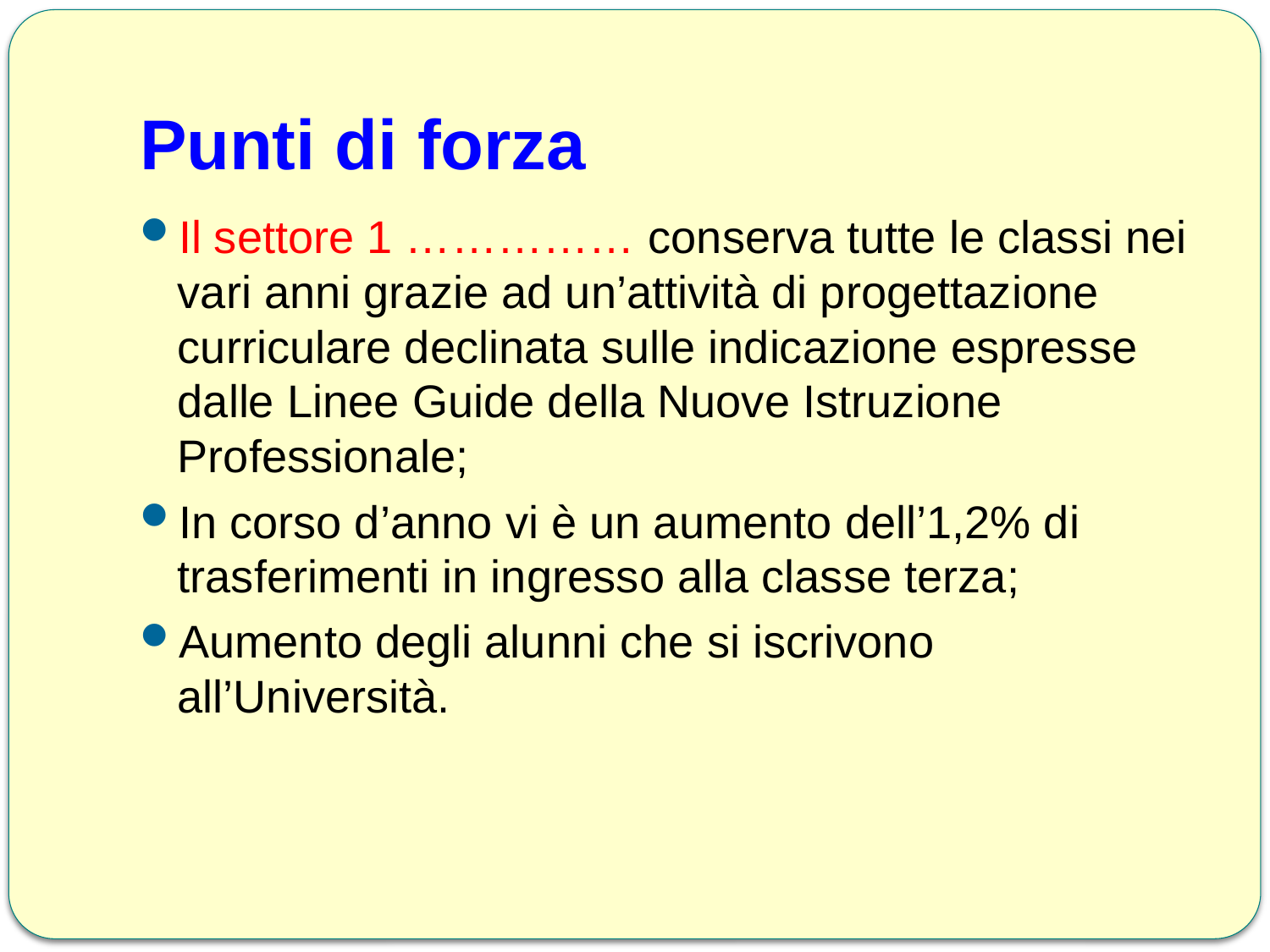

# Punti di forza
Il settore 1 …………… conserva tutte le classi nei vari anni grazie ad un’attività di progettazione curriculare declinata sulle indicazione espresse dalle Linee Guide della Nuove Istruzione Professionale;
In corso d’anno vi è un aumento dell’1,2% di trasferimenti in ingresso alla classe terza;
Aumento degli alunni che si iscrivono all’Università.